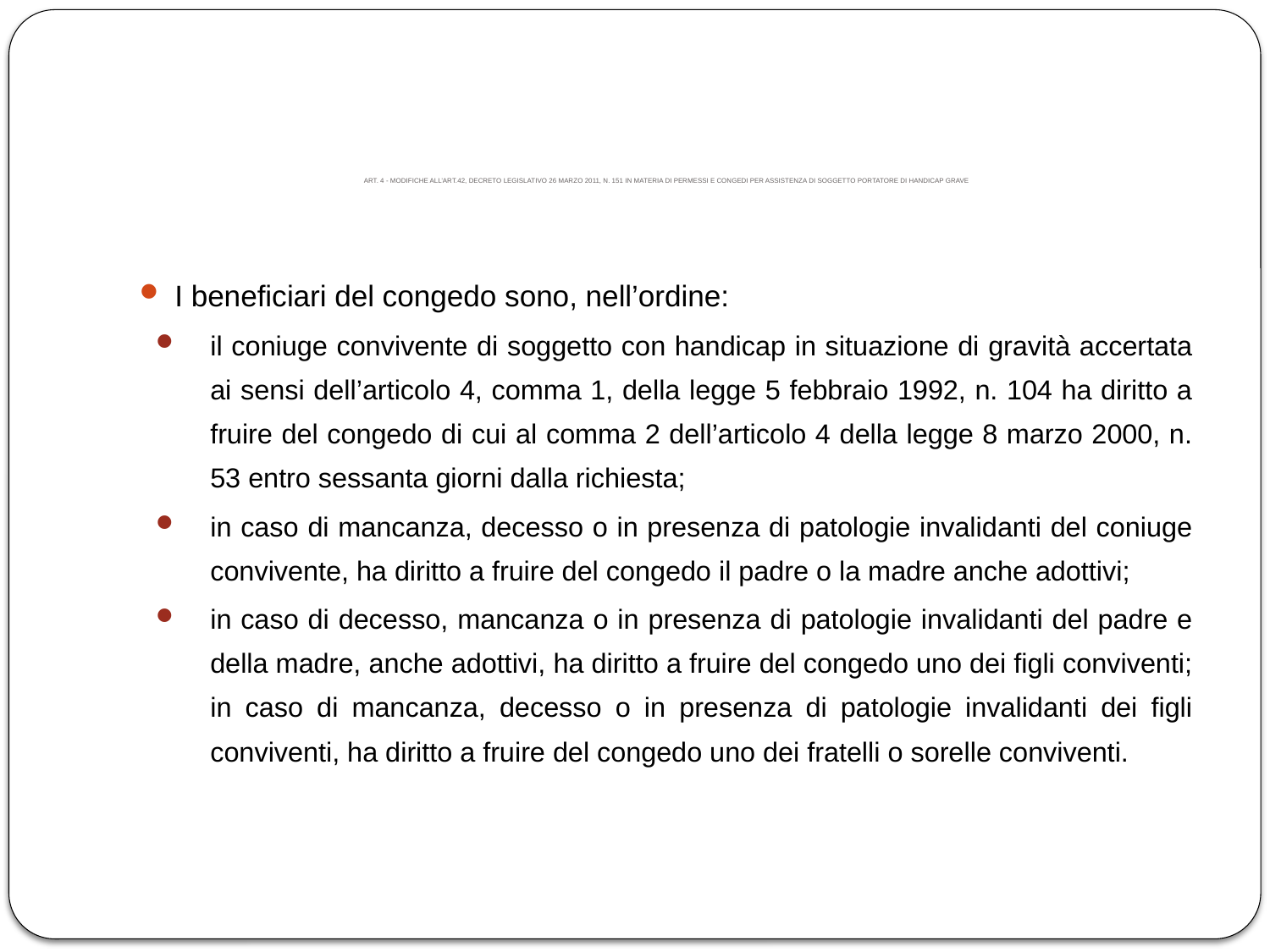

# Art. 4 - Modifiche all’art.42, decreto legislativo 26 marzo 2011, n. 151 in materia di permessi e congedi per assistenza di soggetto portatore di handicap grave

I beneficiari del congedo sono, nell’ordine:
il coniuge convivente di soggetto con handicap in situazione di gravità accertata ai sensi dell’articolo 4, comma 1, della legge 5 febbraio 1992, n. 104 ha diritto a fruire del congedo di cui al comma 2 dell’articolo 4 della legge 8 marzo 2000, n. 53 entro sessanta giorni dalla richiesta;
in caso di mancanza, decesso o in presenza di patologie invalidanti del coniuge convivente, ha diritto a fruire del congedo il padre o la madre anche adottivi;
in caso di decesso, mancanza o in presenza di patologie invalidanti del padre e della madre, anche adottivi, ha diritto a fruire del congedo uno dei figli conviventi; in caso di mancanza, decesso o in presenza di patologie invalidanti dei figli conviventi, ha diritto a fruire del congedo uno dei fratelli o sorelle conviventi.